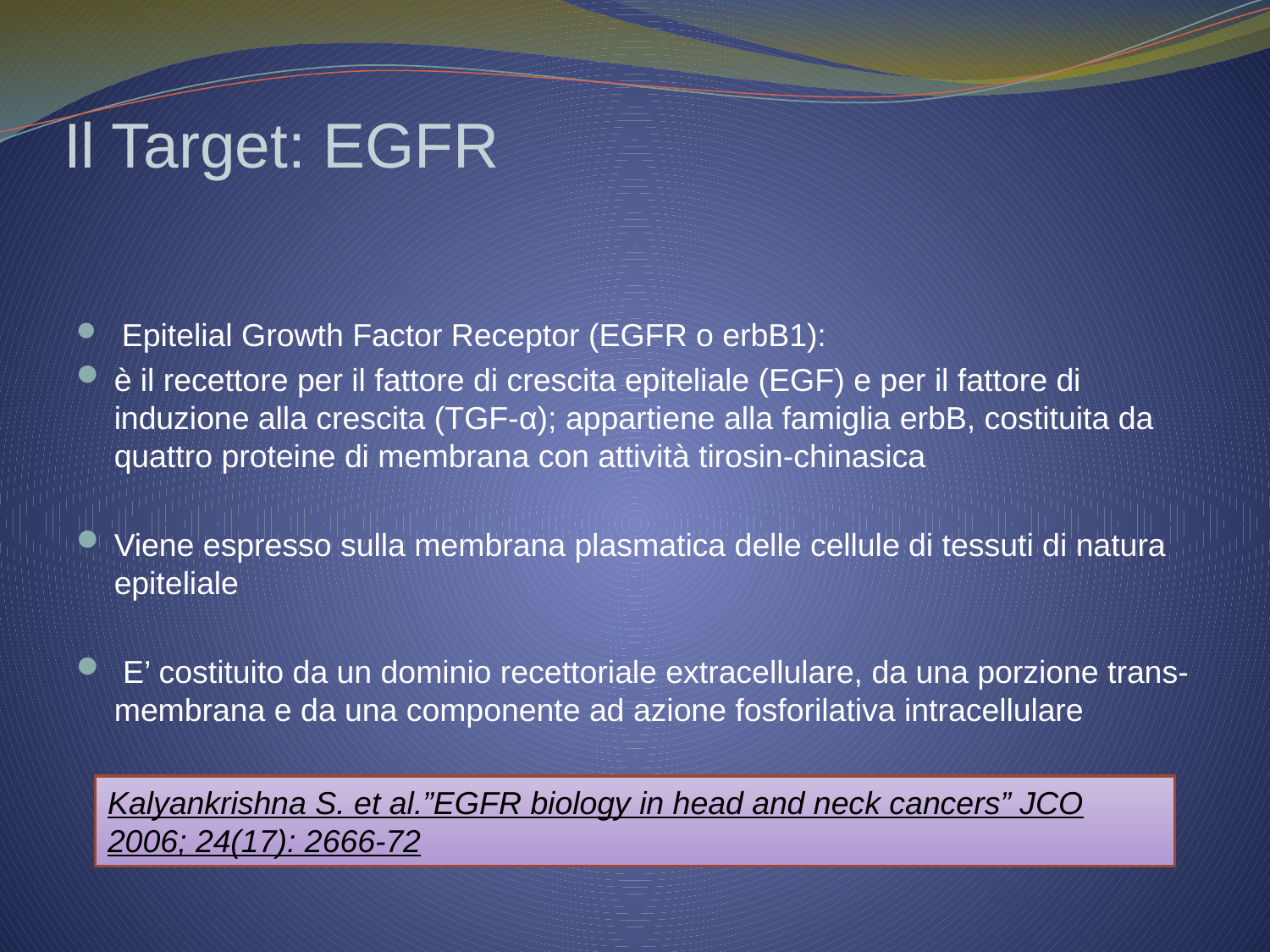

# Il Target: EGFR

 Epitelial Growth Factor Receptor (EGFR o erbB1):
è il recettore per il fattore di crescita epiteliale (EGF) e per il fattore di induzione alla crescita (TGF-α); appartiene alla famiglia erbB, costituita da quattro proteine di membrana con attività tirosin-chinasica

Viene espresso sulla membrana plasmatica delle cellule di tessuti di natura epiteliale

 E’ costituito da un dominio recettoriale extracellulare, da una porzione trans-membrana e da una componente ad azione fosforilativa intracellulare

Kalyankrishna S. et al.”EGFR biology in head and neck cancers” JCO 2006; 24(17): 2666-72